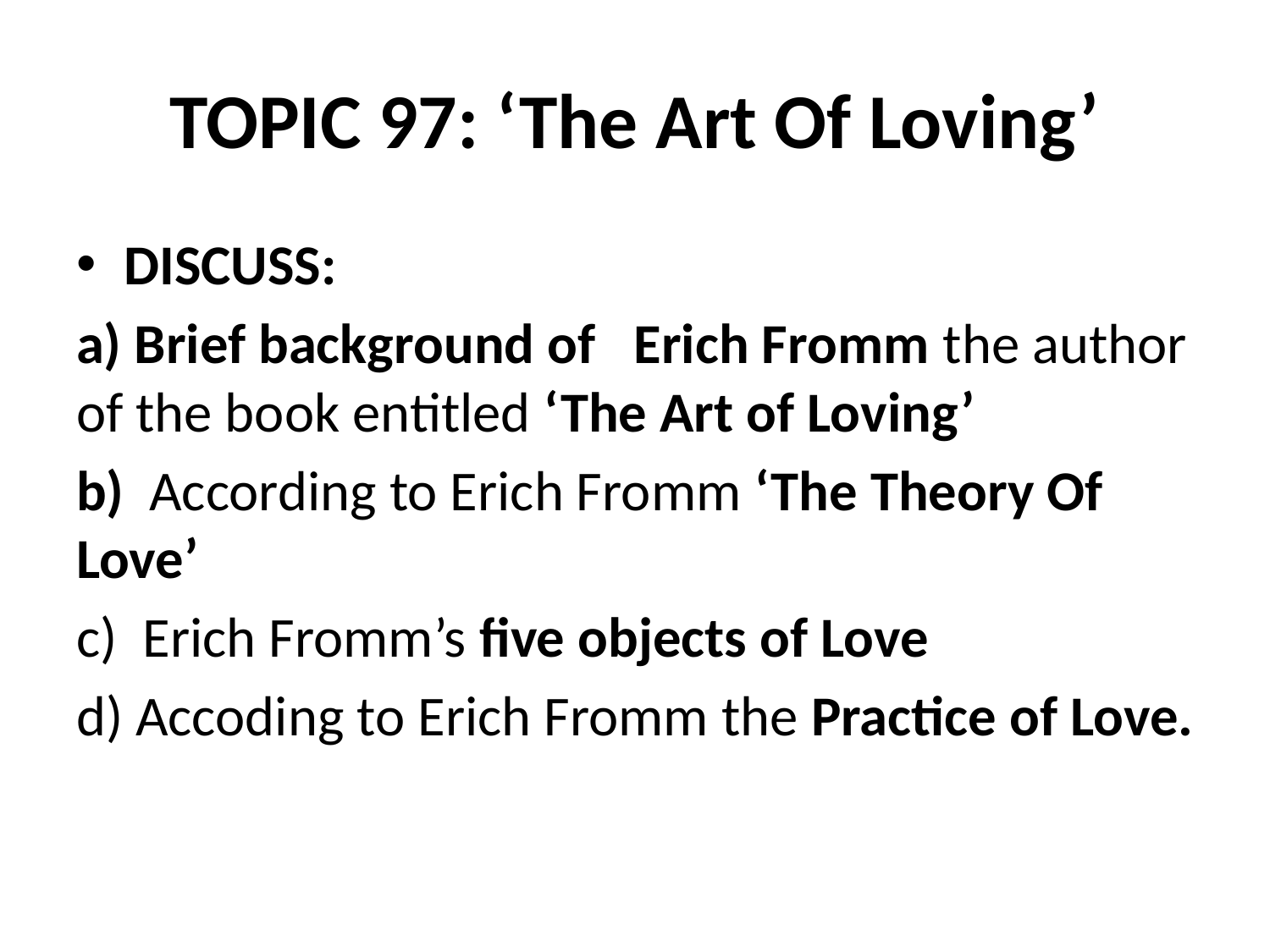

# TOPIC 97: ‘The Art Of Loving’
DISCUSS:
a) Brief background of   Erich Fromm the author of the book entitled ‘The Art of Loving’
b)  According to Erich Fromm ‘The Theory Of Love’
c)  Erich Fromm’s five objects of Love
d) Accoding to Erich Fromm the Practice of Love.